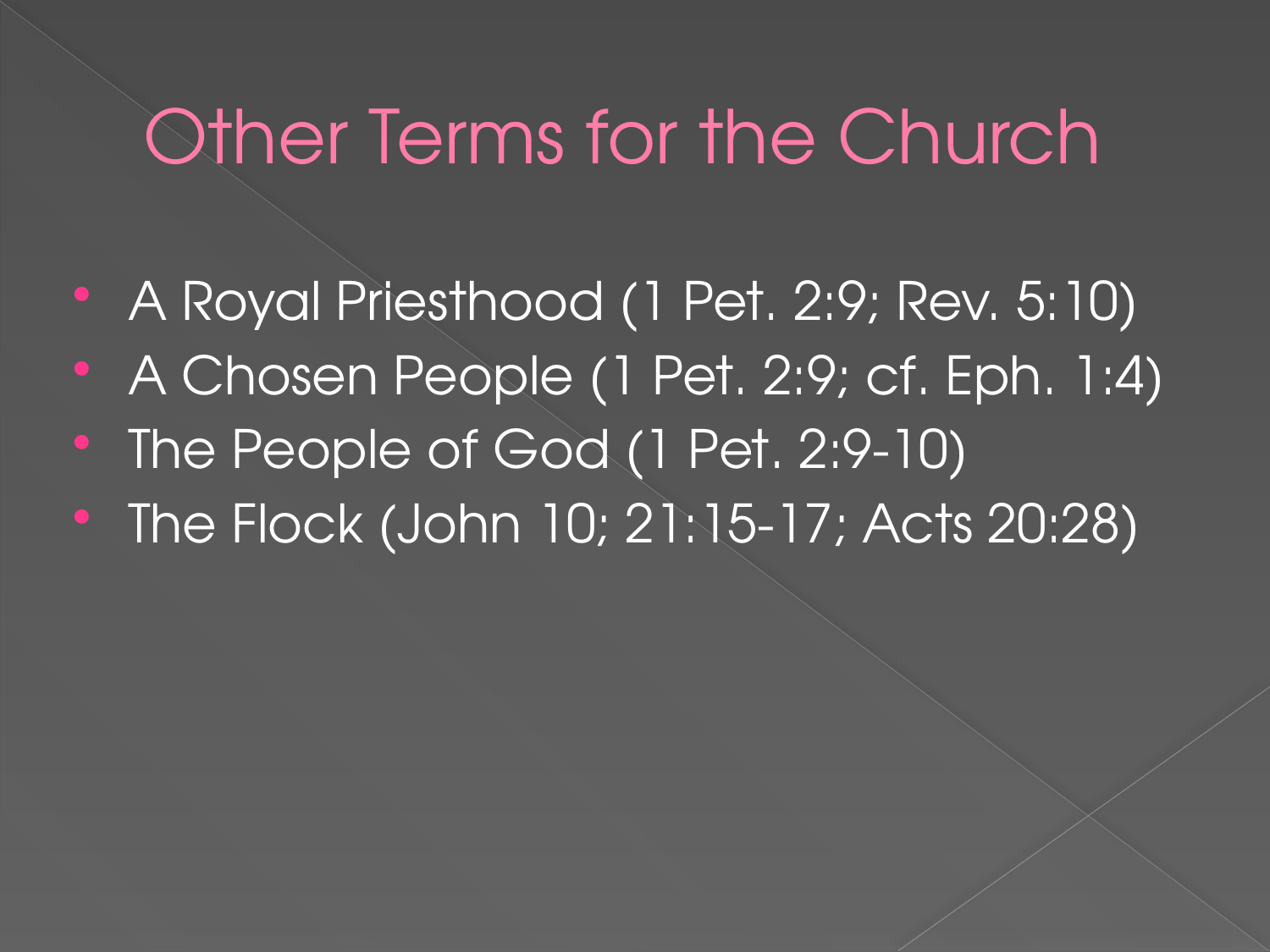

# Other Terms for the Church
A Royal Priesthood (1 Pet. 2:9; Rev. 5:10)
A Chosen People (1 Pet. 2:9; cf. Eph. 1:4)
The People of God (1 Pet. 2:9-10)
The Flock (John 10; 21:15-17; Acts 20:28)